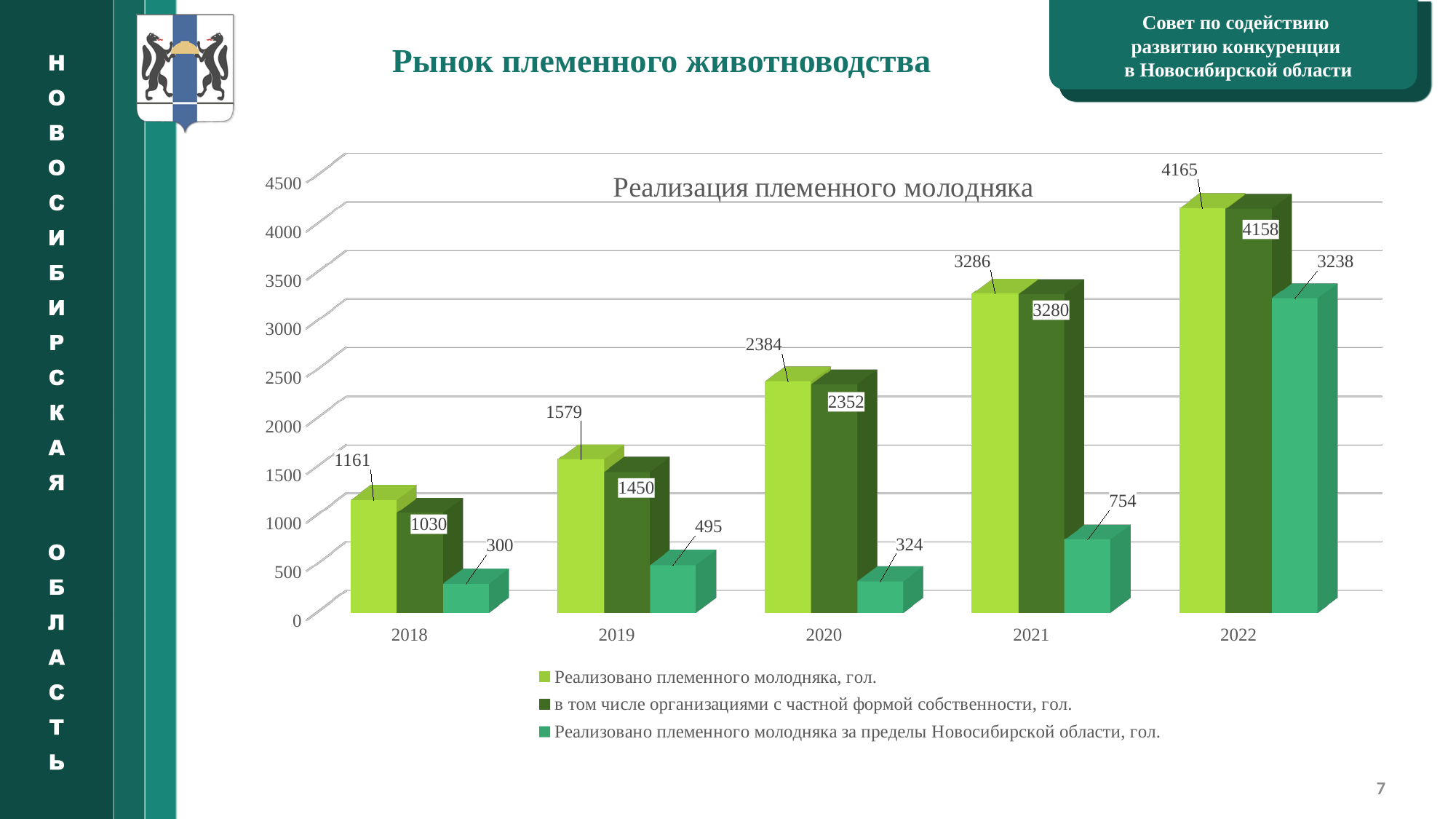

Рынок племенного животноводства

Совет по содействию
развитию конкуренции
в Новосибирской области

[unsupported chart]

### Chart

| Category |
|---|
7